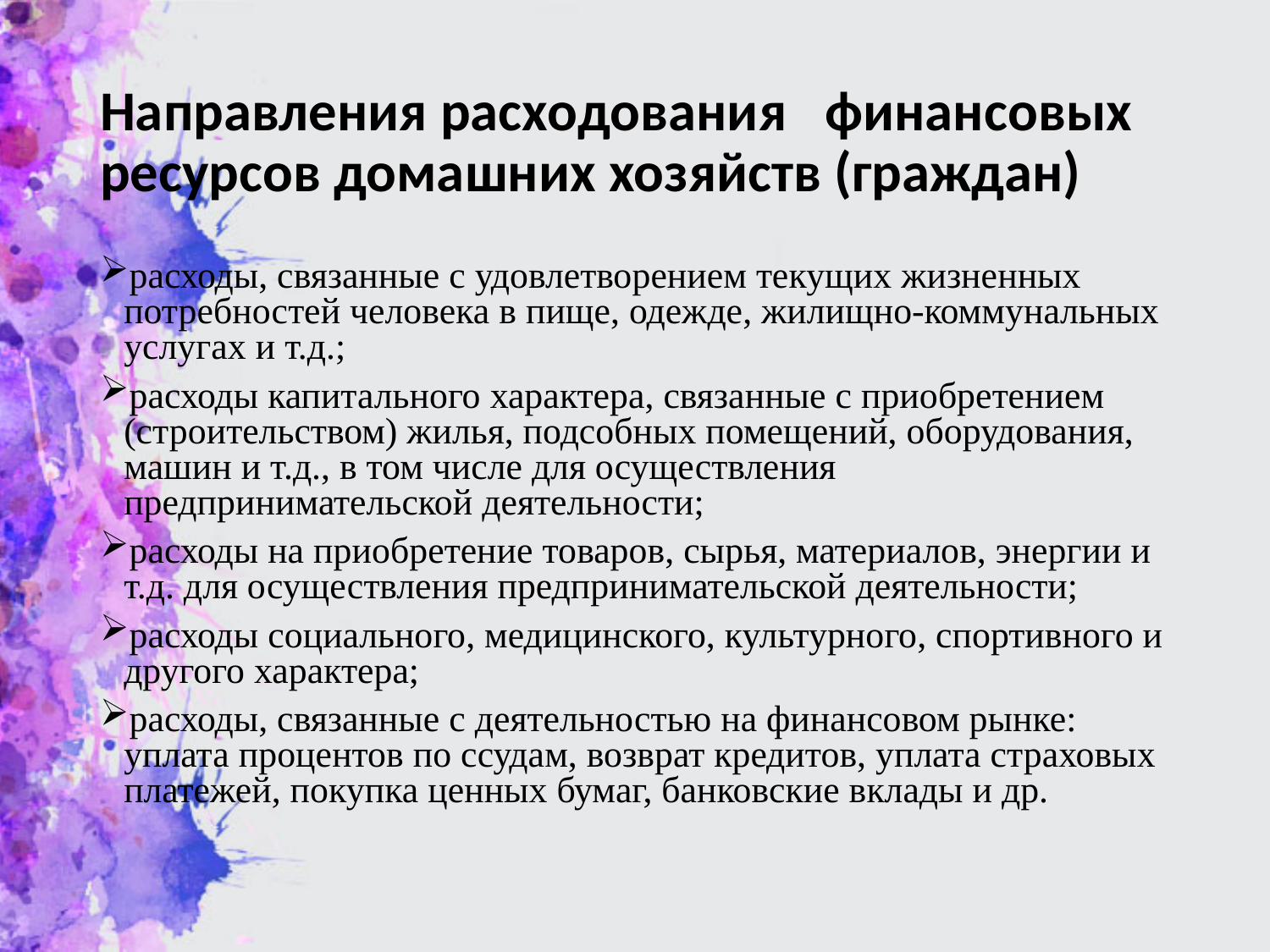

# Направления расходования   финансовых ресурсов домашних хозяйств (граждан)
расходы, связанные с удовлетворением текущих жизненных потребностей человека в пище, одежде, жилищно-коммунальных услугах и т.д.;
расходы капитального характера, связанные с приобретением (строительством) жилья, подсобных помещений, оборудования, машин и т.д., в том числе для осуществления предпринимательской деятельности;
расходы на приобретение товаров, сырья, материалов, энергии и т.д. для осуществления предпринимательской деятельности;
расходы социального, медицинского, культурного, спортивного и другого характера;
расходы, связанные с деятельностью на финансовом рынке: уплата процентов по ссудам, возврат кредитов, уплата страховых платежей, покупка ценных бумаг, банковские вклады и др.